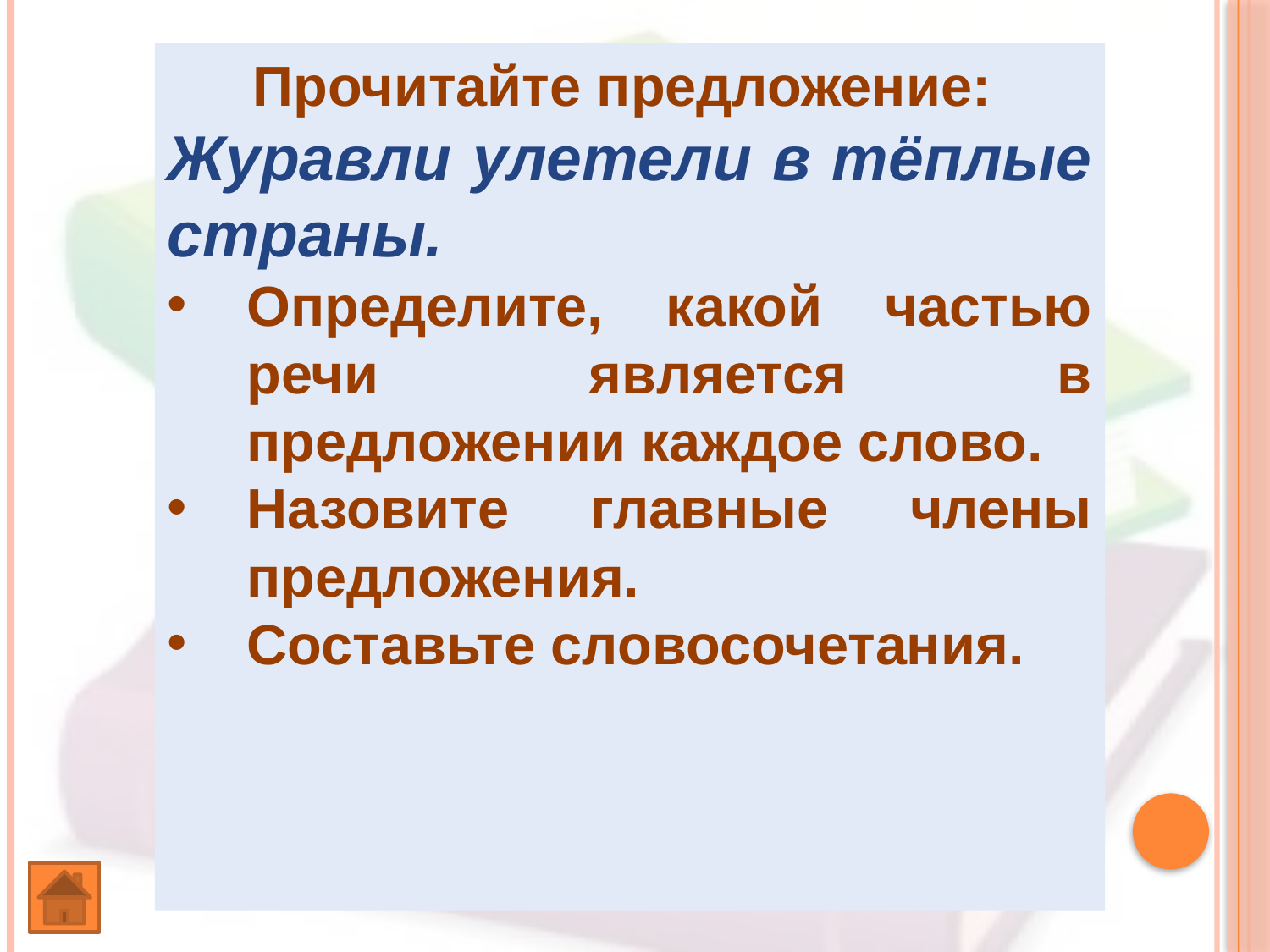

Прочитайте предложение:
Журавли улетели в тёплые страны.
Определите, какой частью речи является в предложении каждое слово.
Назовите главные члены предложения.
Составьте словосочетания.